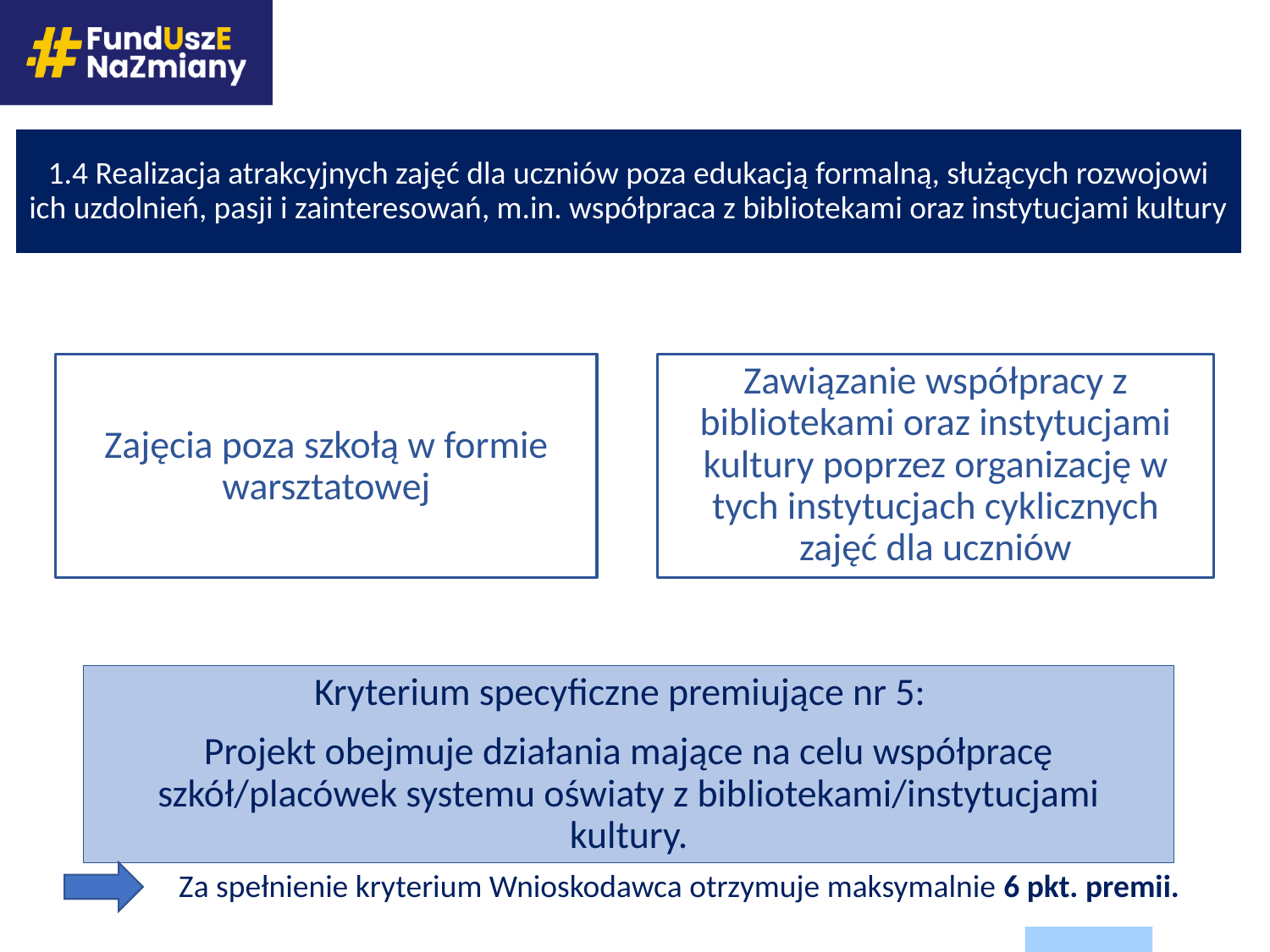

# 1.4 Realizacja atrakcyjnych zajęć dla uczniów poza edukacją formalną, służących rozwojowi ich uzdolnień, pasji i zainteresowań, m.in. współpraca z bibliotekami oraz instytucjami kultury
Zawiązanie współpracy z bibliotekami oraz instytucjami kultury poprzez organizację w tych instytucjach cyklicznych zajęć dla uczniów

Zajęcia poza szkołą w formie warsztatowej
Kryterium specyficzne premiujące nr 5:
Projekt obejmuje działania mające na celu współpracę szkół/placówek systemu oświaty z bibliotekami/instytucjami kultury.
Za spełnienie kryterium Wnioskodawca otrzymuje maksymalnie 6 pkt. premii.